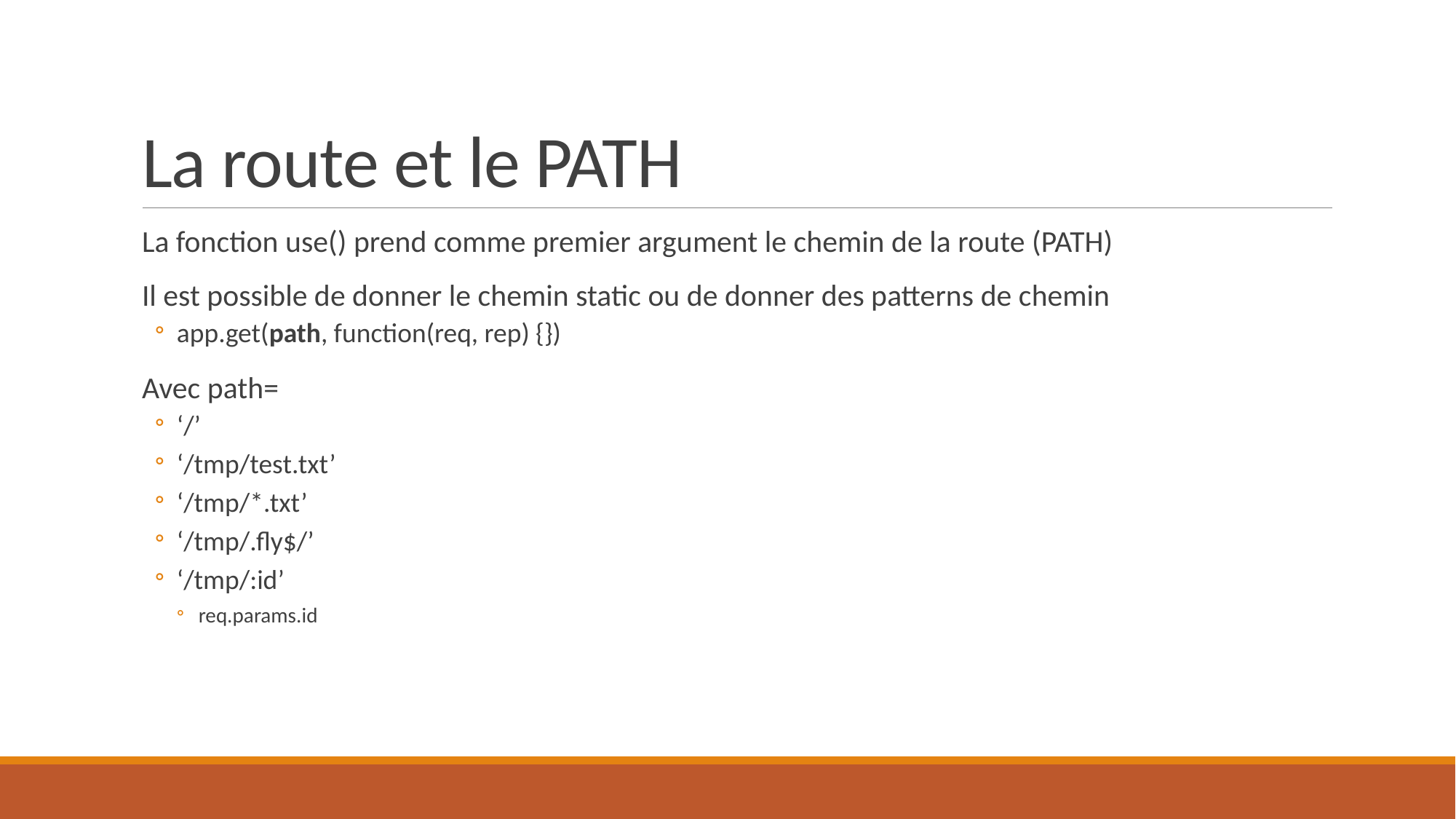

# La route et le PATH
La fonction use() prend comme premier argument le chemin de la route (PATH)
Il est possible de donner le chemin static ou de donner des patterns de chemin
app.get(path, function(req, rep) {})
Avec path=
‘/’
‘/tmp/test.txt’
‘/tmp/*.txt’
‘/tmp/.fly$/’
‘/tmp/:id’
req.params.id